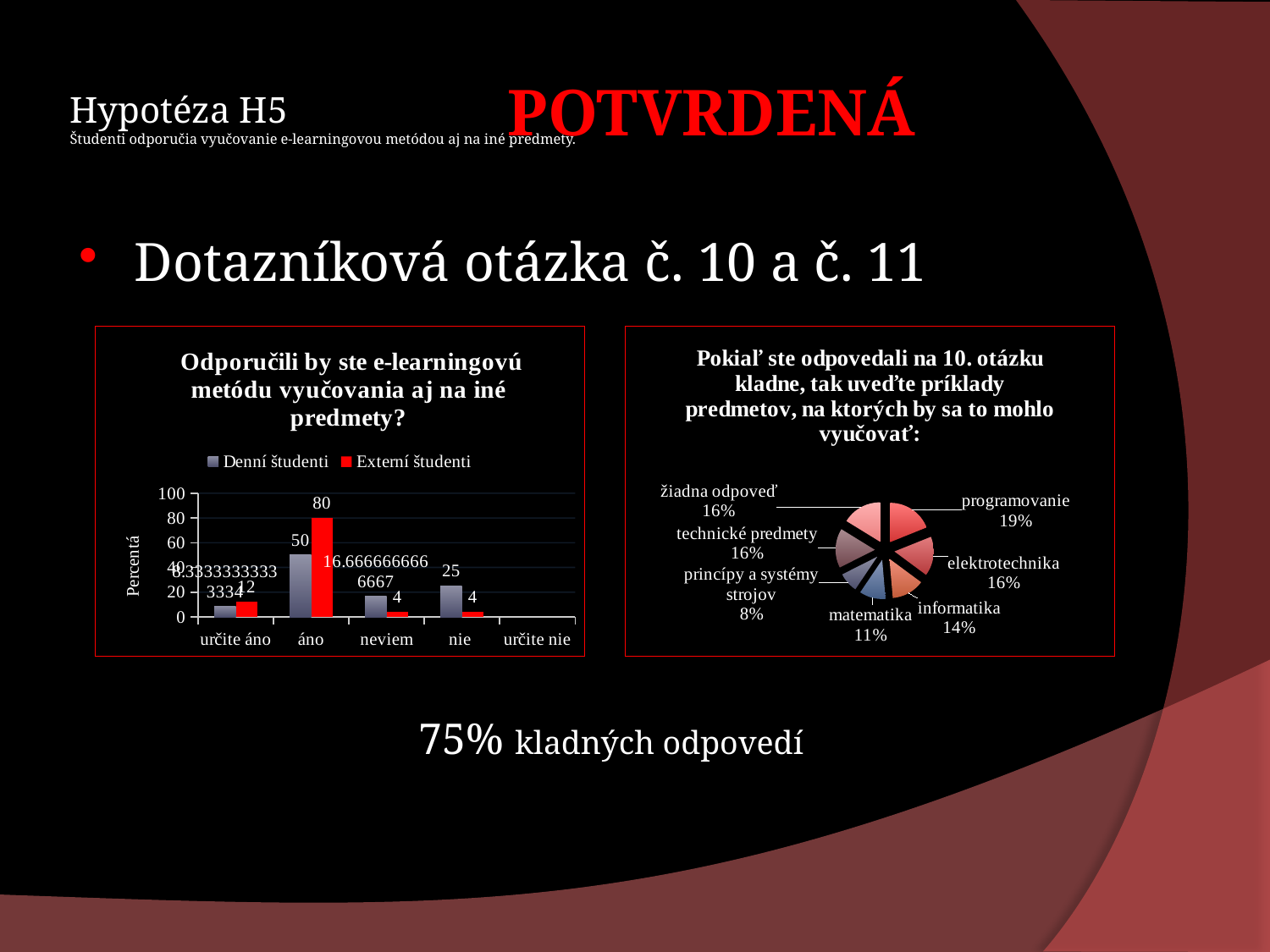

# Hypotéza H5 Študenti odporučia vyučovanie e-learningovou metódou aj na iné predmety.
POTVRDENÁ
Dotazníková otázka č. 10 a č. 11

### Chart:  Odporučili by ste e-learningovú metódu vyučovania aj na iné predmety?

| Category |  |  |
|---|---|---|
| určite áno | 8.333333333333336 | 12.0 |
| áno | 50.0 | 80.0 |
| neviem | 16.666666666666668 | 4.0 |
| nie  | 25.0 | 4.0 |
| určite nie | None | None |

### Chart: Pokiaľ ste odpovedali na 10. otázku kladne, tak uveďte príklady predmetov, na ktorých by sa to mohlo vyučovať:

| Category |  |
|---|---|
| programovanie | 7.0 |
| elektrotechnika | 6.0 |
| informatika | 5.0 |
| matematika | 4.0 |
| princípy a systémy strojov | 3.0 |
| technické predmety | 6.0 |
| žiadna odpoveď | 6.0 |
75% kladných odpovedí